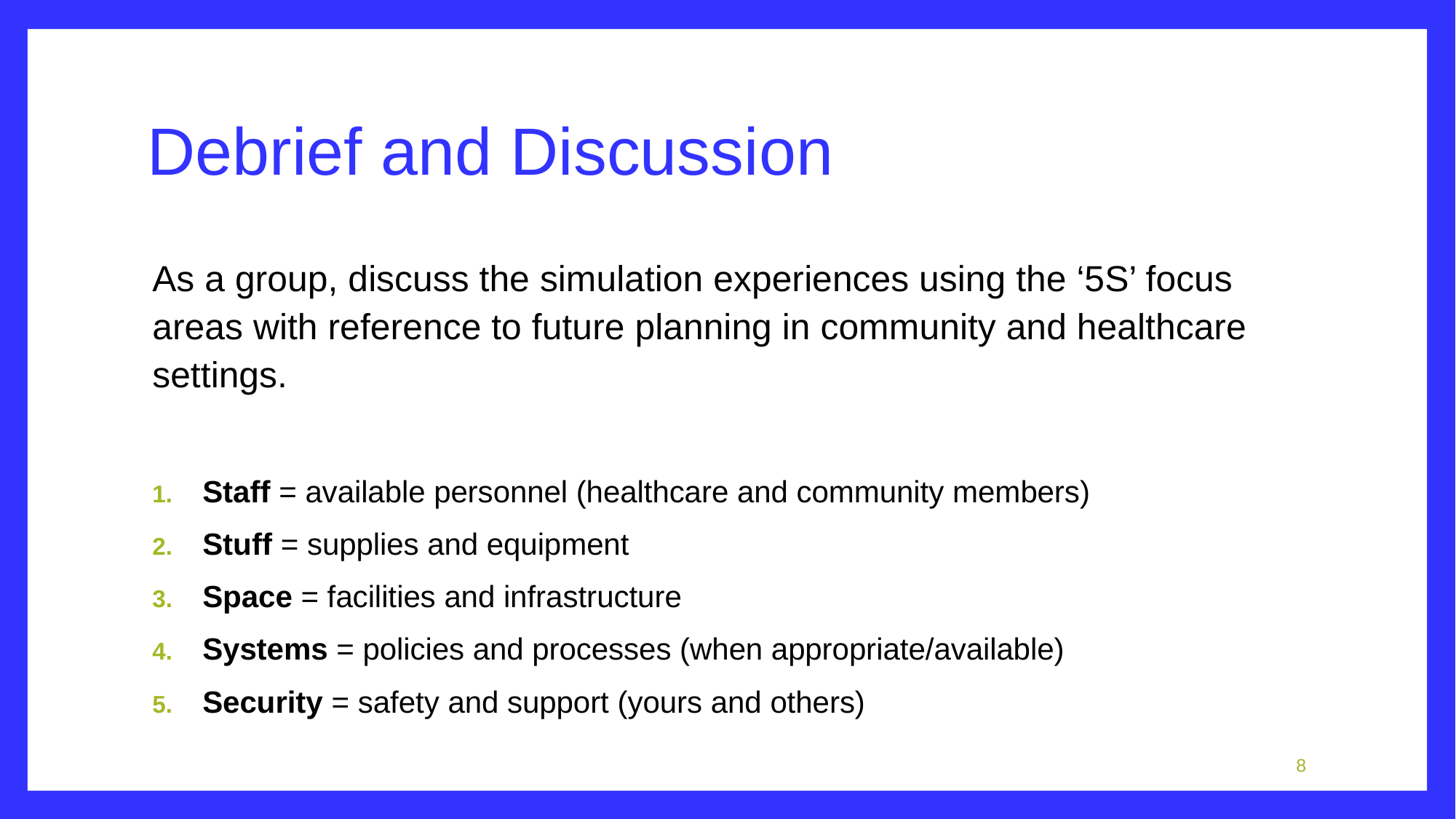

# Debrief and Discussion
As a group, discuss the simulation experiences using the ‘5S’ focus areas with reference to future planning in community and healthcare settings.

Staff = available personnel (healthcare and community members)
Stuff = supplies and equipment
Space = facilities and infrastructure
Systems = policies and processes (when appropriate/available)
Security = safety and support (yours and others)

8